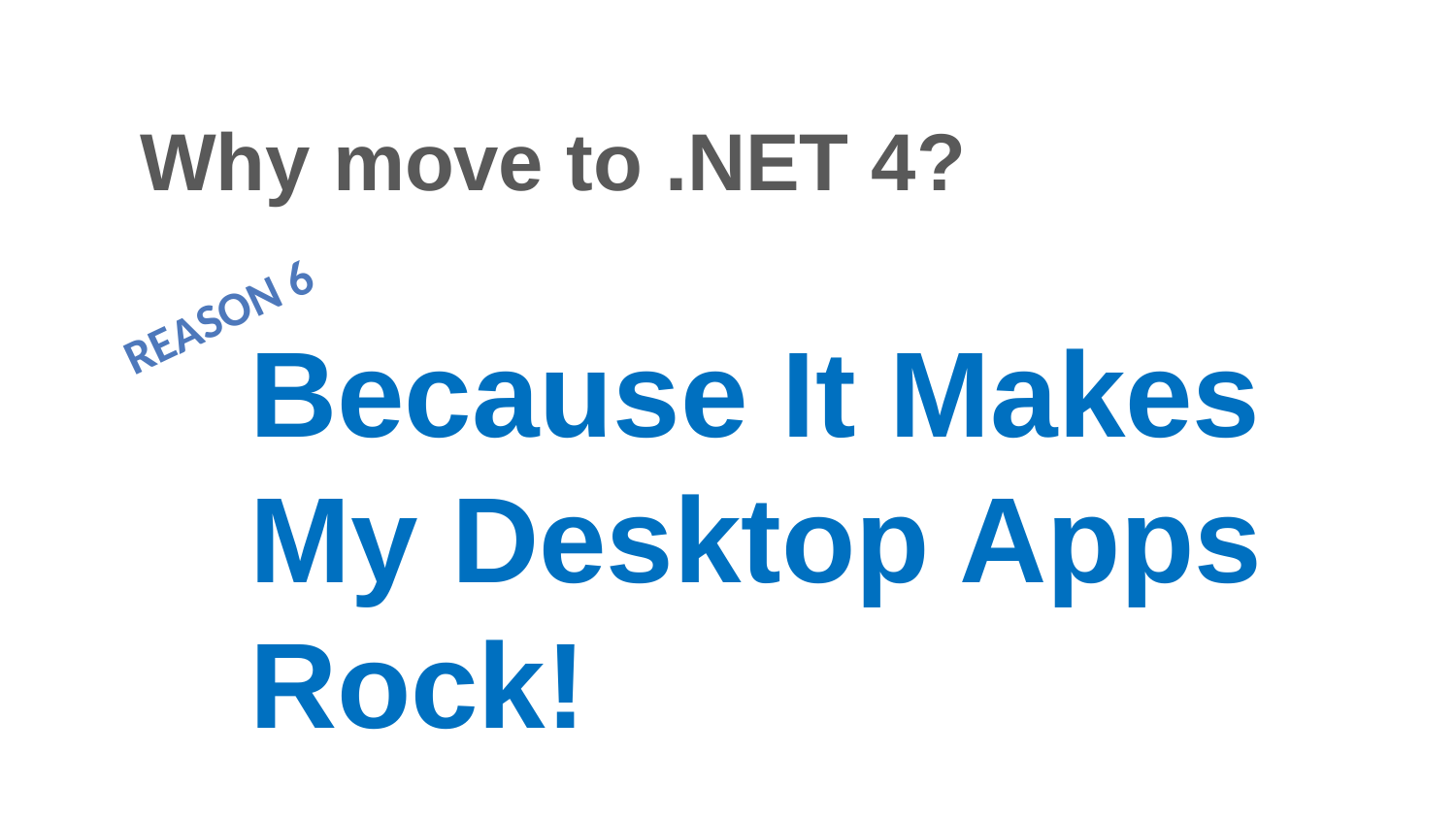

# Why move to .NET 4?
Reason 6
Because It Makes My Desktop Apps Rock!